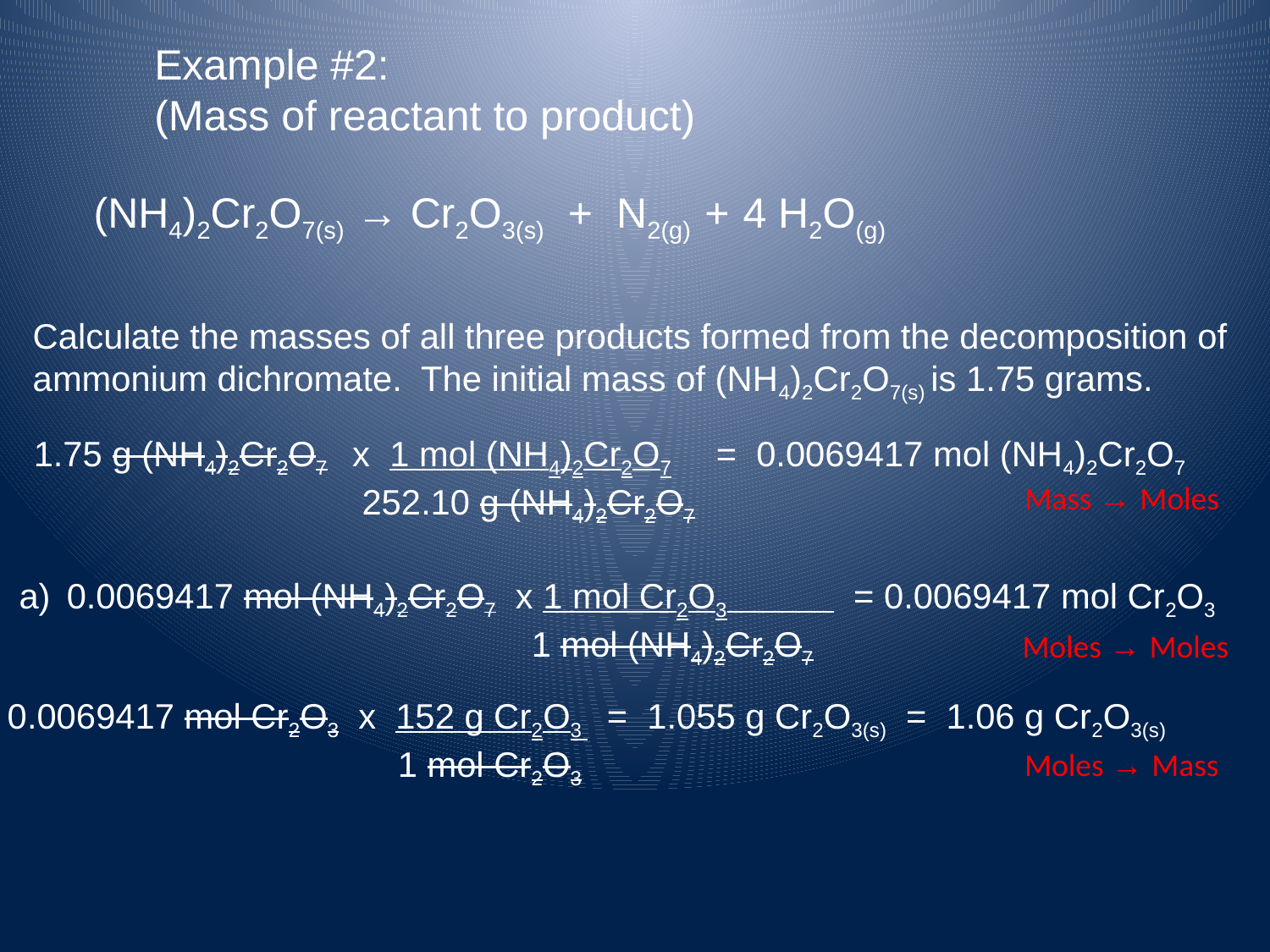

Example #2:
(Mass of reactant to product)
(NH4)2Cr2O7(s) → Cr2O3(s)  +  N2(g)  +  4 H2O(g)
Calculate the masses of all three products formed from the decomposition of
ammonium dichromate.  The initial mass of (NH4)2Cr2O7(s) is 1.75 grams.
1.75 g (NH4)2Cr2O7   x  1 mol (NH4)2Cr2O7     =  0.0069417 mol (NH4)2Cr2O7
		             252.10 g (NH4)2Cr2O7
Mass → Moles
0.0069417 mol (NH4)2Cr2O7  x 1 mol Cr2O3             = 0.0069417 mol Cr2O3
                       1 mol (NH4)2Cr2O7
Moles → Moles
0.0069417 mol Cr2O3  x  152 g Cr2O3   =  1.055 g Cr2O3(s)  =  1.06 g Cr2O3(s)
		              1 mol Cr2O3
Moles → Mass